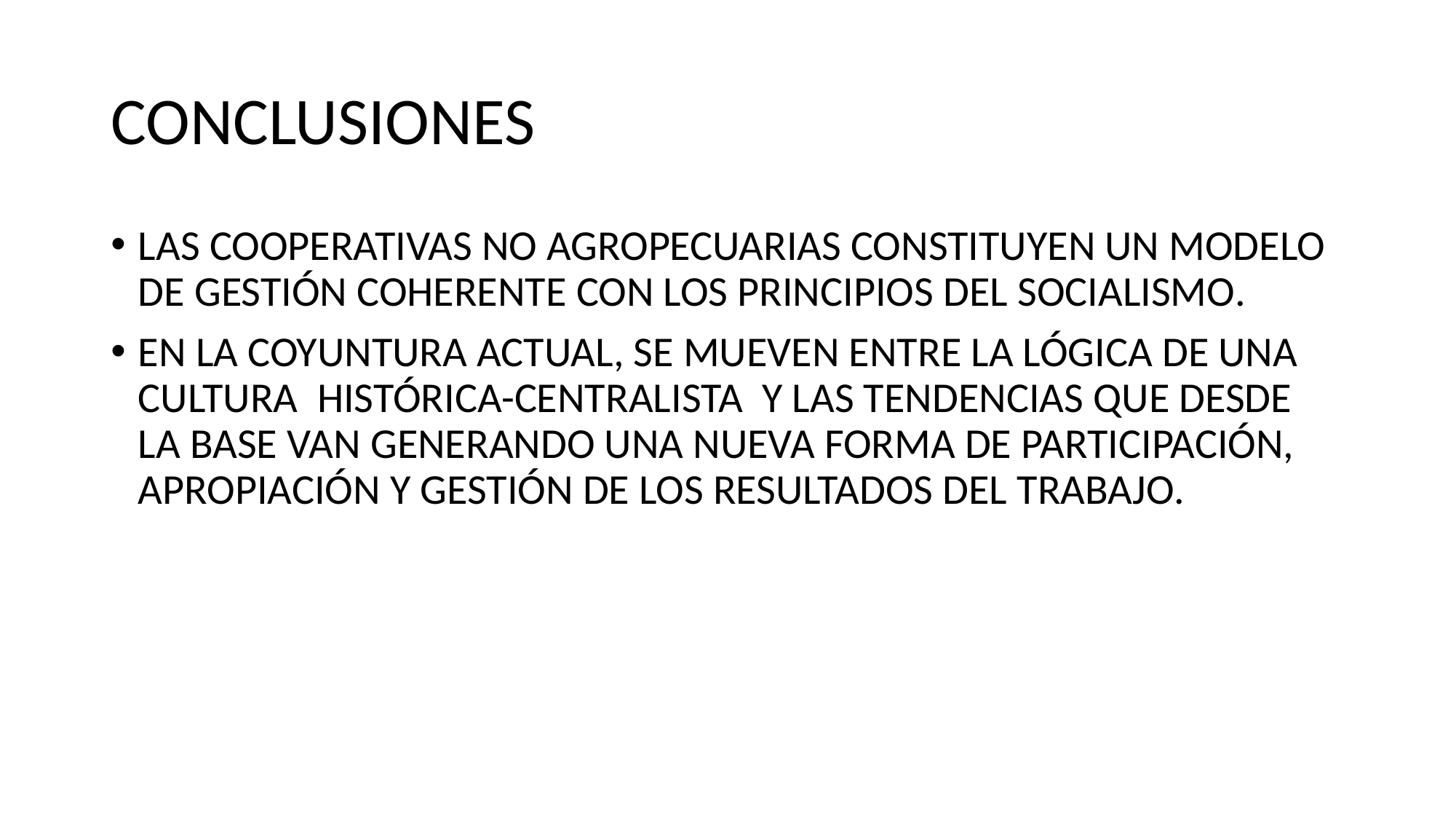

# CONCLUSIONES
LAS COOPERATIVAS NO AGROPECUARIAS CONSTITUYEN UN MODELO DE GESTIÓN COHERENTE CON LOS PRINCIPIOS DEL SOCIALISMO.
EN LA COYUNTURA ACTUAL, SE MUEVEN ENTRE LA LÓGICA DE UNA CULTURA  HISTÓRICA-CENTRALISTA  Y LAS TENDENCIAS QUE DESDE LA BASE VAN GENERANDO UNA NUEVA FORMA DE PARTICIPACIÓN, APROPIACIÓN Y GESTIÓN DE LOS RESULTADOS DEL TRABAJO.